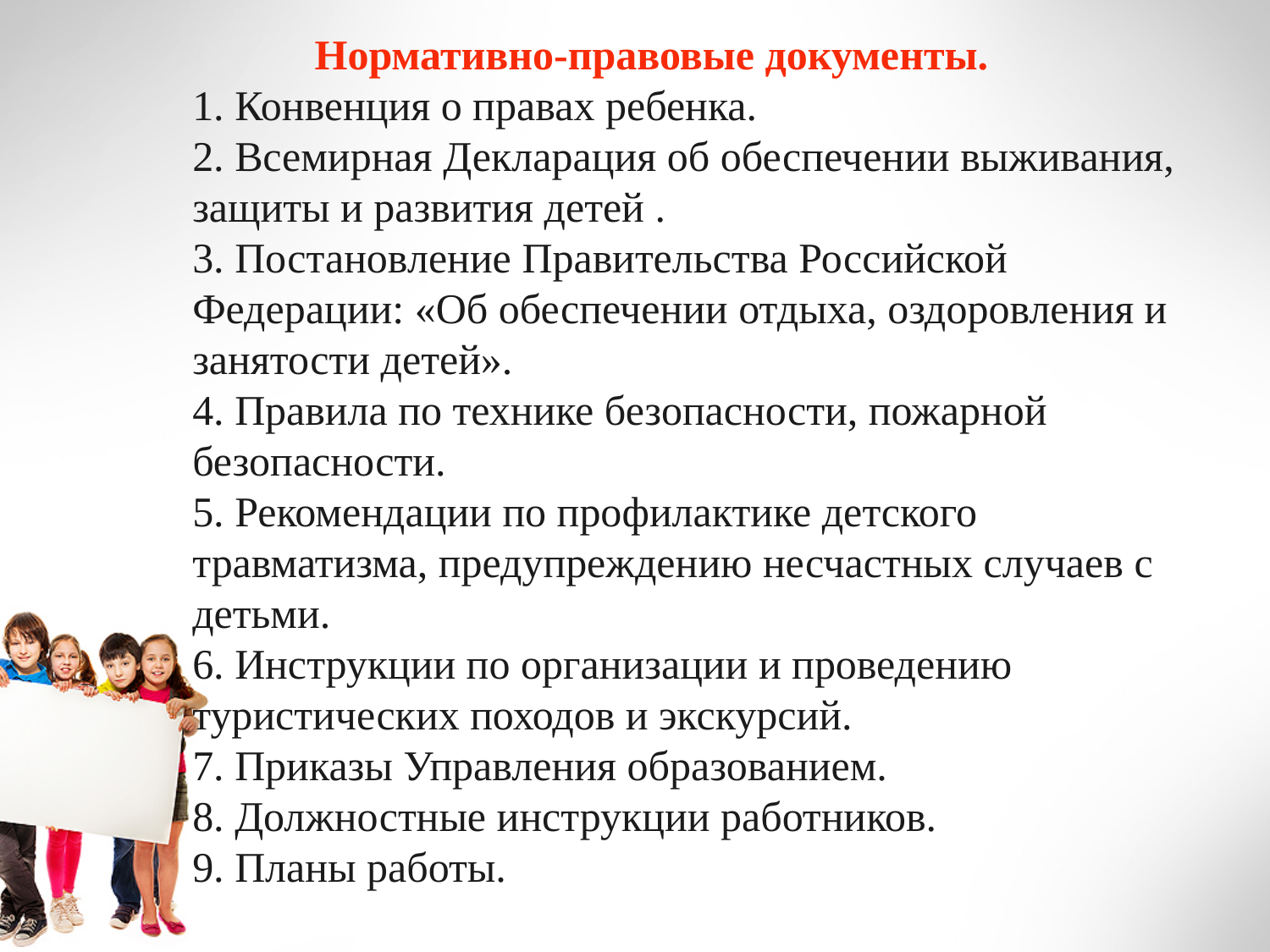

Нормативно-правовые документы.
1. Конвенция о правах ребенка.
2. Всемирная Декларация об обеспечении выживания, защиты и развития детей .
3. Постановление Правительства Российской Федерации: «Об обеспечении отдыха, оздоровления и занятости детей».
4. Правила по технике безопасности, пожарной безопасности.
5. Рекомендации по профилактике детского травматизма, предупреждению несчастных случаев с детьми.
6. Инструкции по организации и проведению туристических походов и экскурсий.
7. Приказы Управления образованием.
8. Должностные инструкции работников.
9. Планы работы.